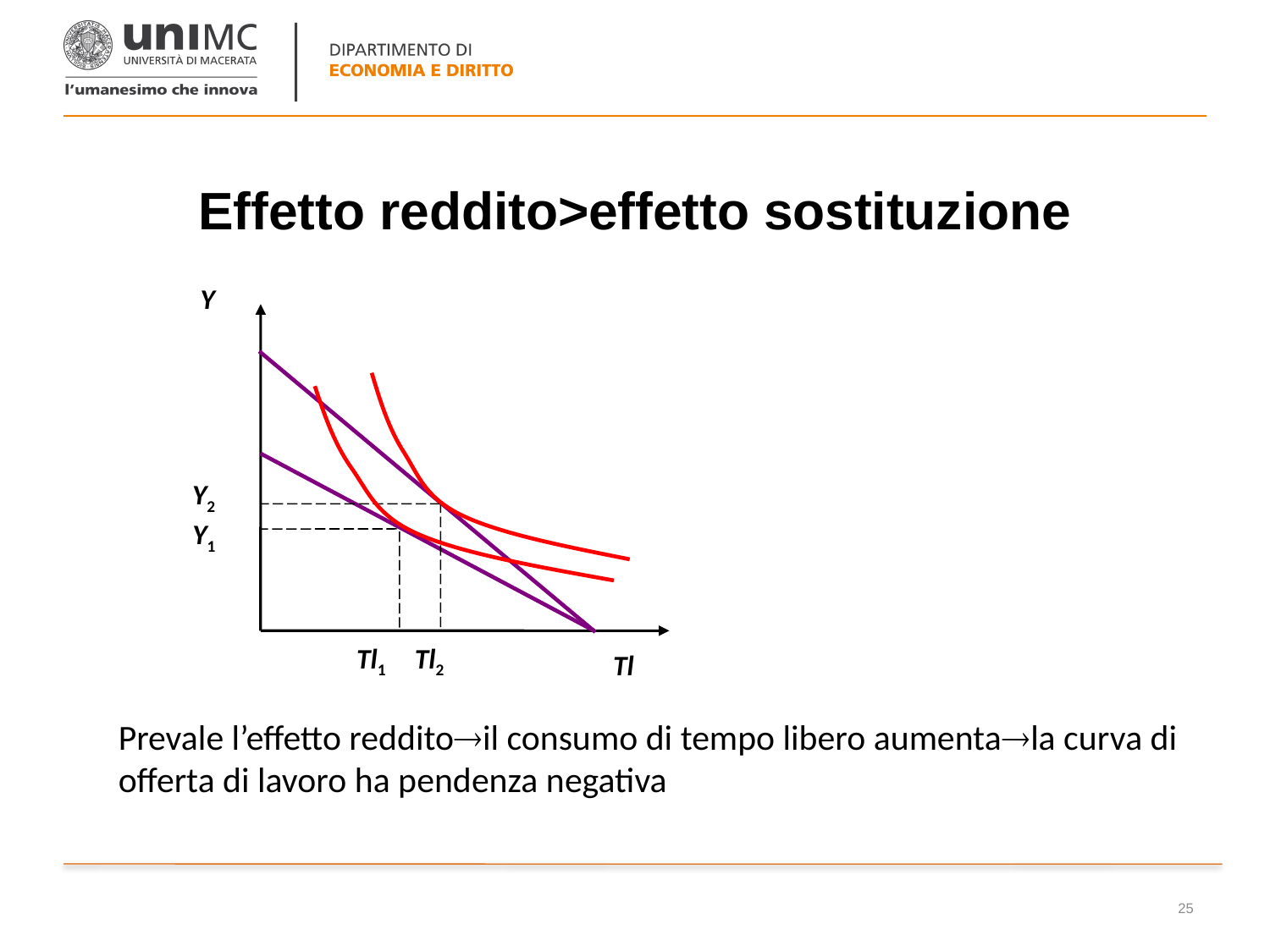

# Effetto reddito>effetto sostituzione
Y

Y2

Y1

Tl1
Tl2
Tl
Prevale l’effetto reddito→il consumo di tempo libero aumenta→la curva di offerta di lavoro ha pendenza negativa
25